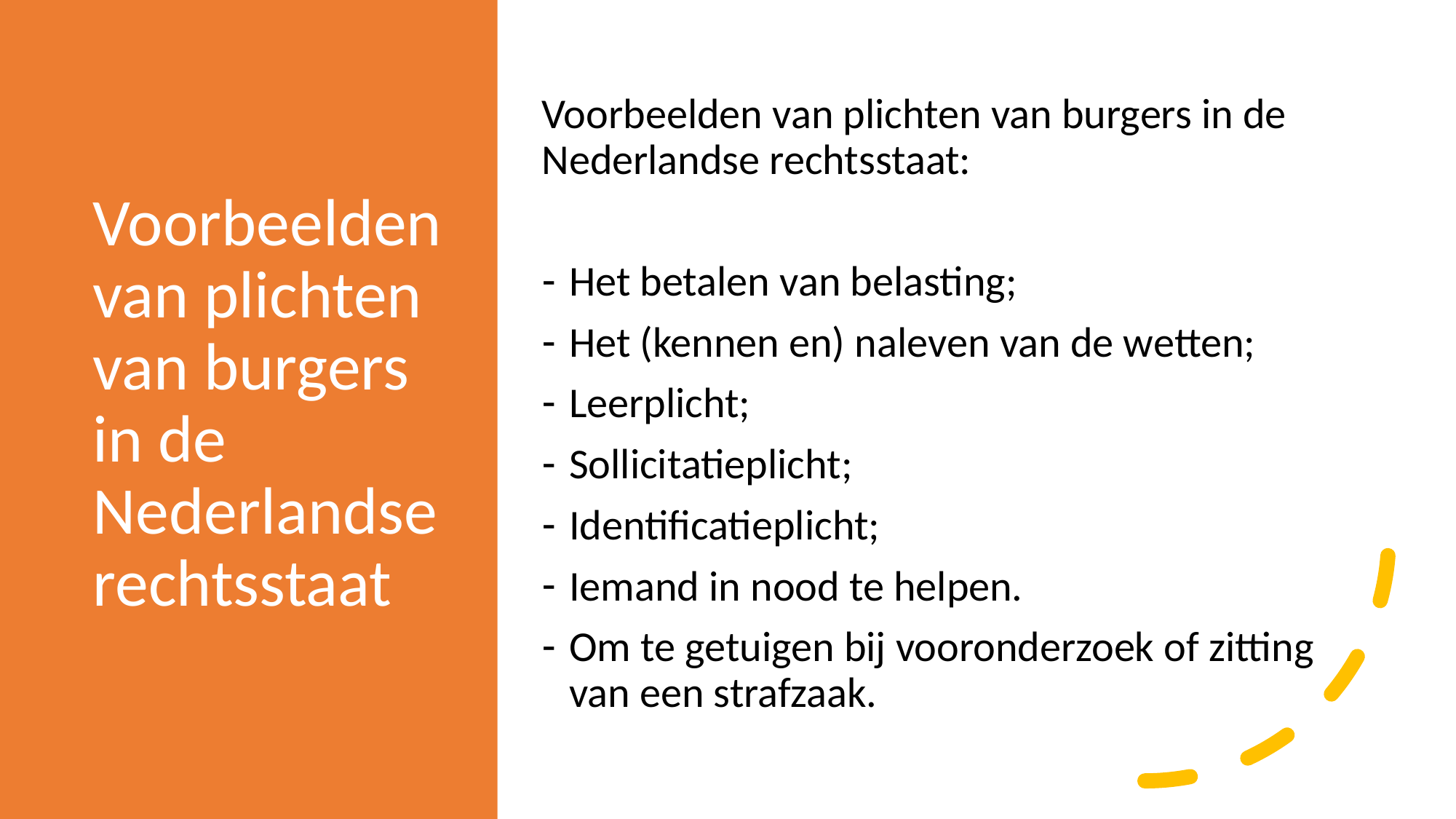

# Voorbeelden van plichten van burgers in de Nederlandse rechtsstaat
Voorbeelden van plichten van burgers in de Nederlandse rechtsstaat:

Het betalen van belasting;
Het (kennen en) naleven van de wetten;
Leerplicht;
Sollicitatieplicht;
Identificatieplicht;
Iemand in nood te helpen.
Om te getuigen bij vooronderzoek of zitting van een strafzaak.